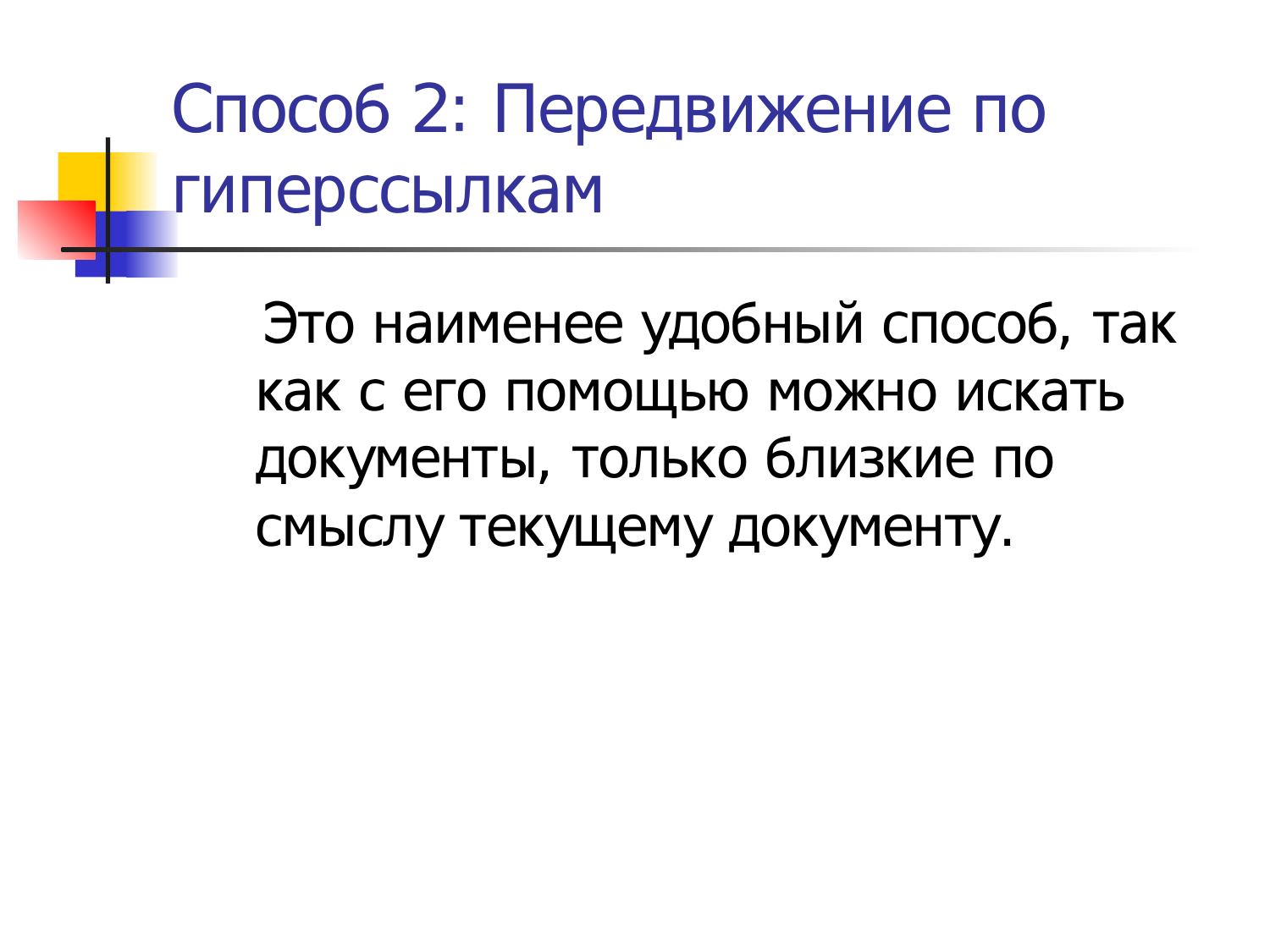

# Способ 2: Передвижение по гиперссылкам
     Это наименее удобный способ, так как с его помощью можно искать документы, только близкие по смыслу текущему документу.